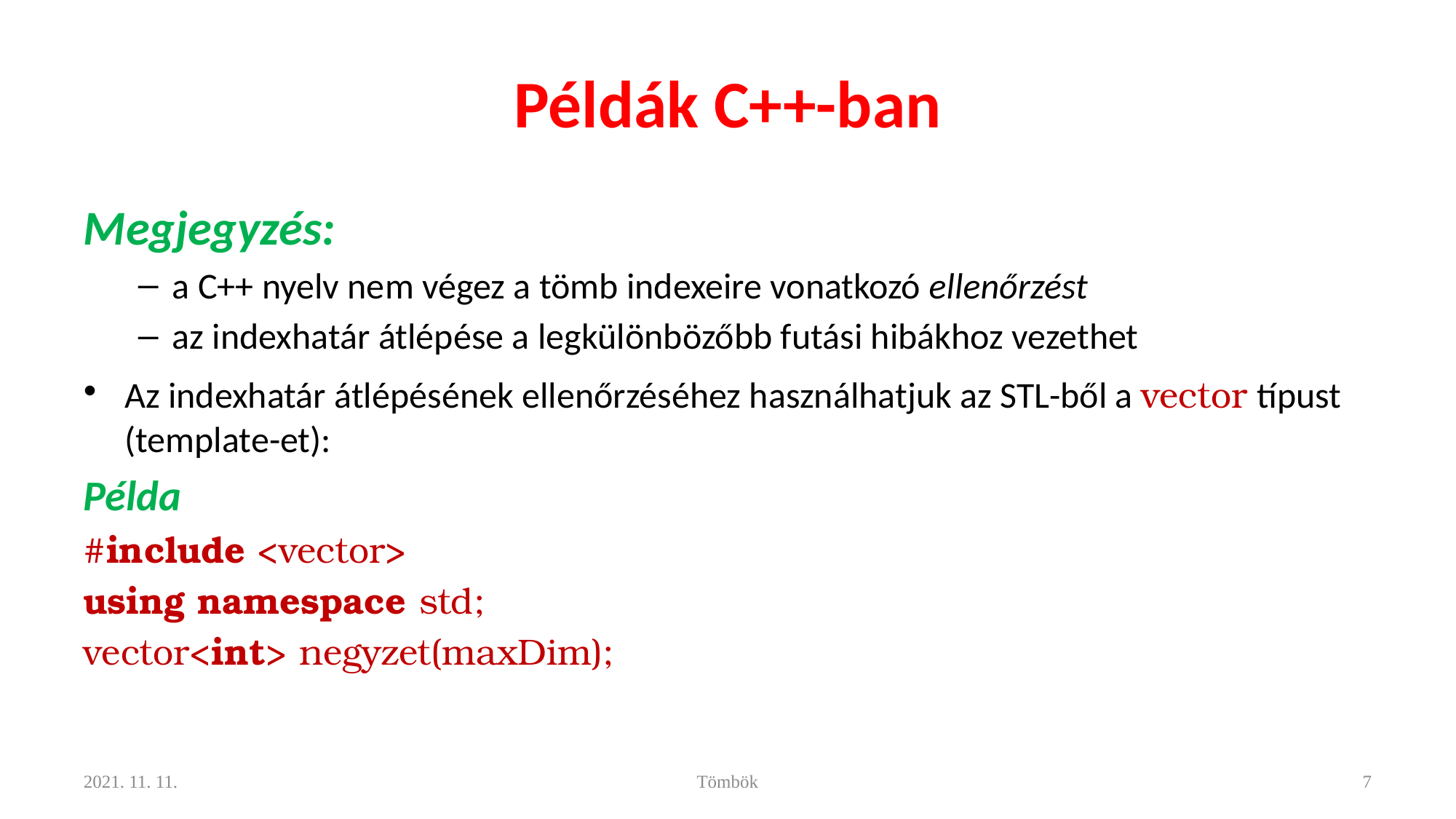

# Példák C++-ban
Megjegyzés:
a C++ nyelv nem végez a tömb indexeire vonatkozó ellenőrzést
az indexhatár átlépése a legkülönbözőbb futási hibákhoz vezethet
Az indexhatár átlépésének ellenőrzéséhez használhatjuk az STL-ből a vector típust (template-et):
Példa
#include <vector>
using namespace std;
vector<int> negyzet(maxDim);
2021. 11. 11.
Tömbök
7